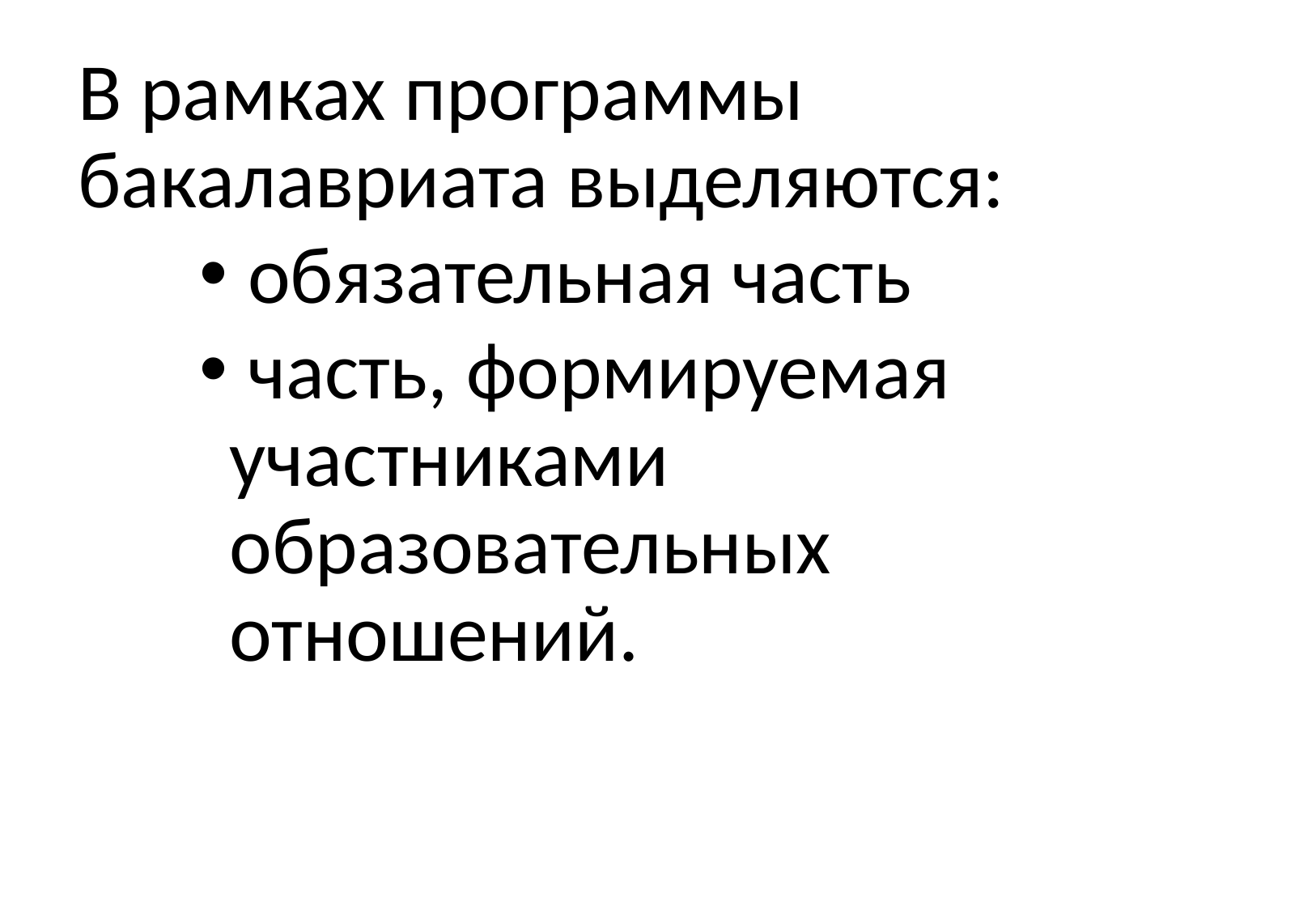

В рамках программы бакалавриата выделяются:
 обязательная часть
 часть, формируемая участниками образовательных отношений.
#